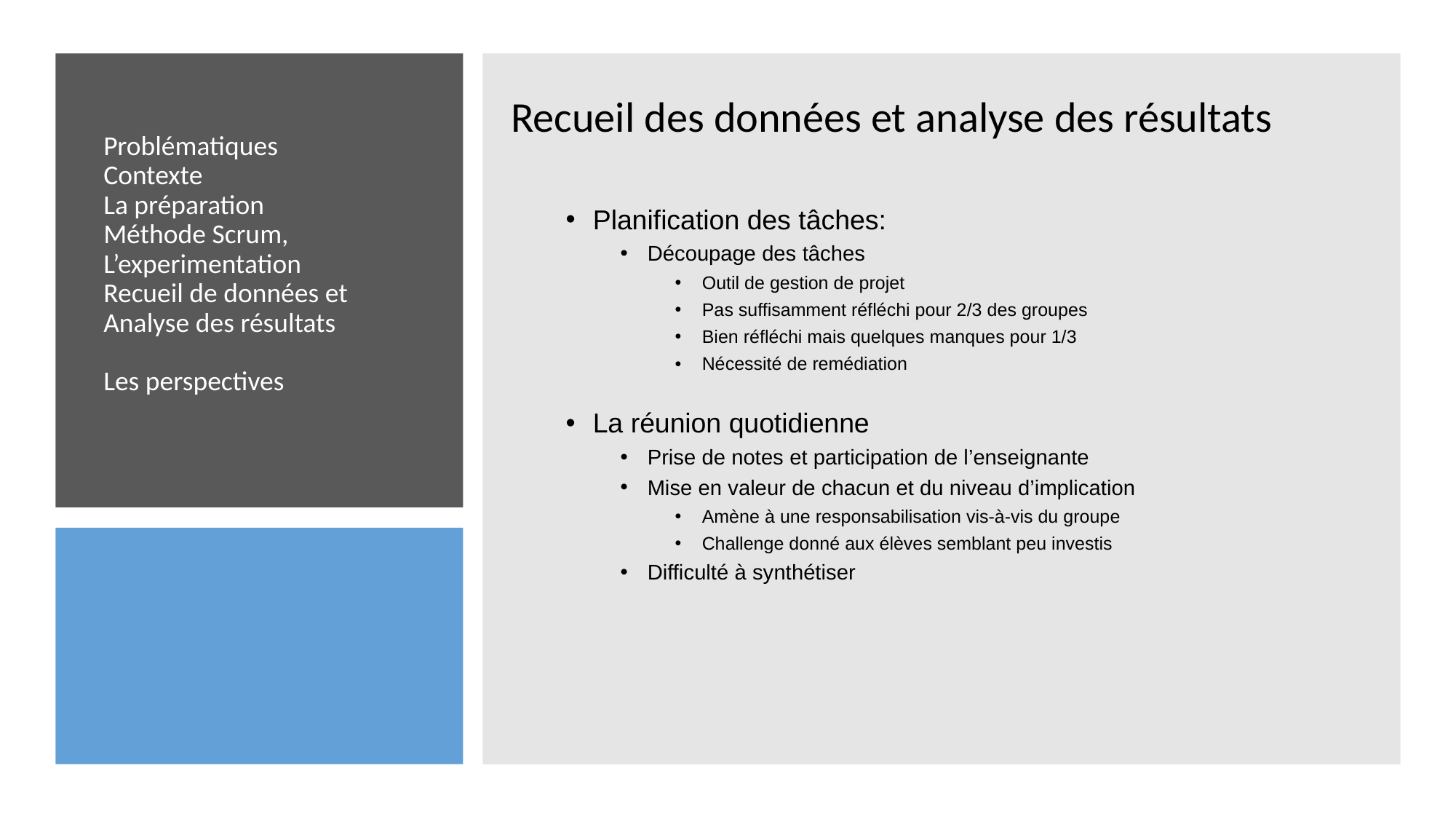

Problématiques
Contexte
La préparation
Méthode Scrum,
L’experimentation
Recueil de données et Analyse des résultats
Les perspectives
Recueil des données et analyse des résultats

Planification des tâches:
Découpage des tâches
Outil de gestion de projet
Pas suffisamment réfléchi pour 2/3 des groupes
Bien réfléchi mais quelques manques pour 1/3
Nécessité de remédiation

La réunion quotidienne
Prise de notes et participation de l’enseignante
Mise en valeur de chacun et du niveau d’implication
Amène à une responsabilisation vis-à-vis du groupe
Challenge donné aux élèves semblant peu investis
Difficulté à synthétiser